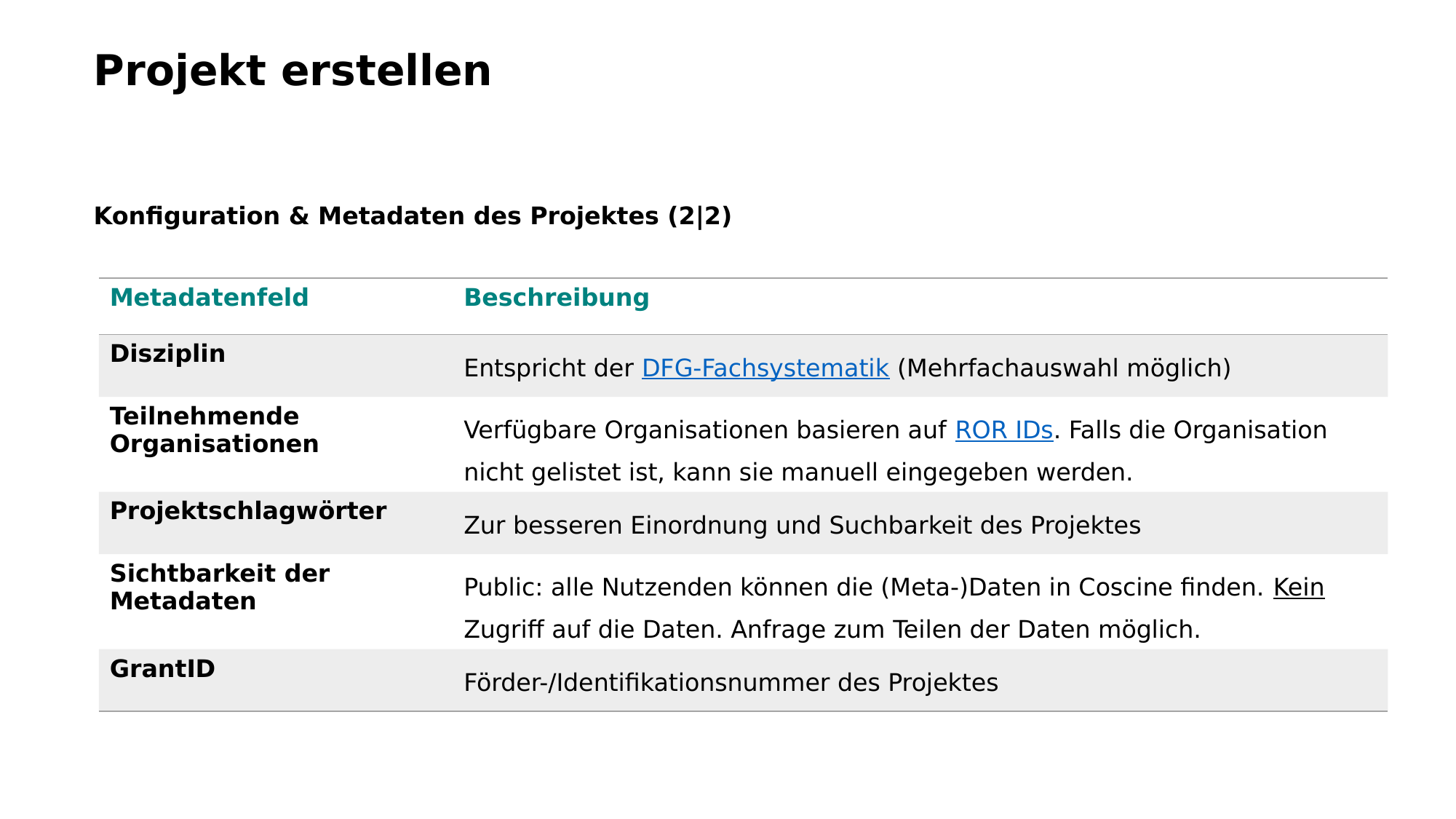

# Projekt erstellen
Konfiguration & Metadaten des Projektes (2|2)

| Metadatenfeld | Beschreibung |
| --- | --- |
| Disziplin | Entspricht der DFG-Fachsystematik (Mehrfachauswahl möglich) |
| Teilnehmende Organisationen | Verfügbare Organisationen basieren auf ROR IDs. Falls die Organisation nicht gelistet ist, kann sie manuell eingegeben werden. |
| Projektschlagwörter | Zur besseren Einordnung und Suchbarkeit des Projektes |
| Sichtbarkeit der Metadaten | Public: alle Nutzenden können die (Meta-)Daten in Coscine finden. Kein Zugriff auf die Daten. Anfrage zum Teilen der Daten möglich. |
| GrantID | Förder-/Identifikationsnummer des Projektes |